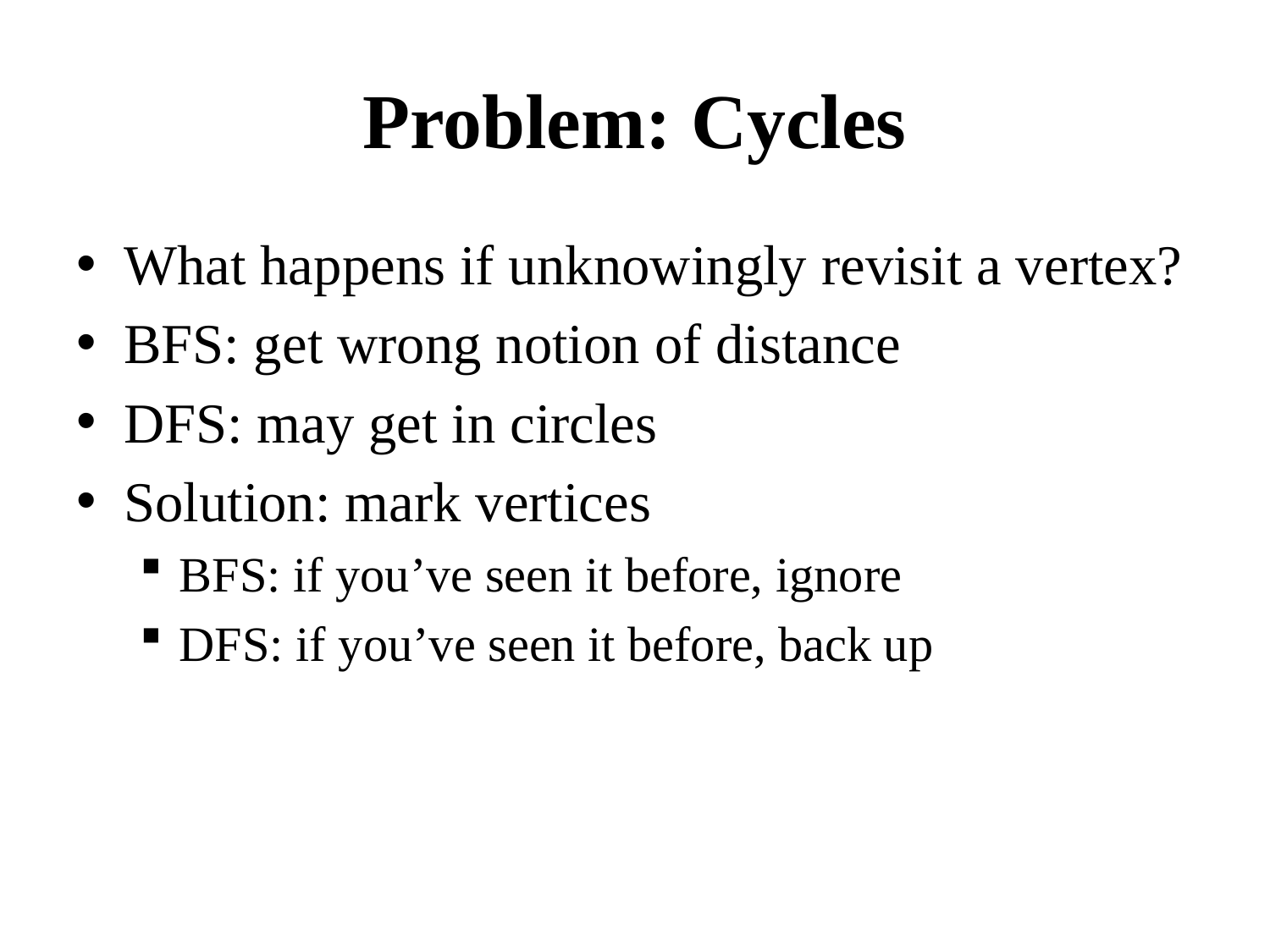

# Problem: Cycles
What happens if unknowingly revisit a vertex?
BFS: get wrong notion of distance
DFS: may get in circles
Solution: mark vertices
BFS: if you’ve seen it before, ignore
DFS: if you’ve seen it before, back up